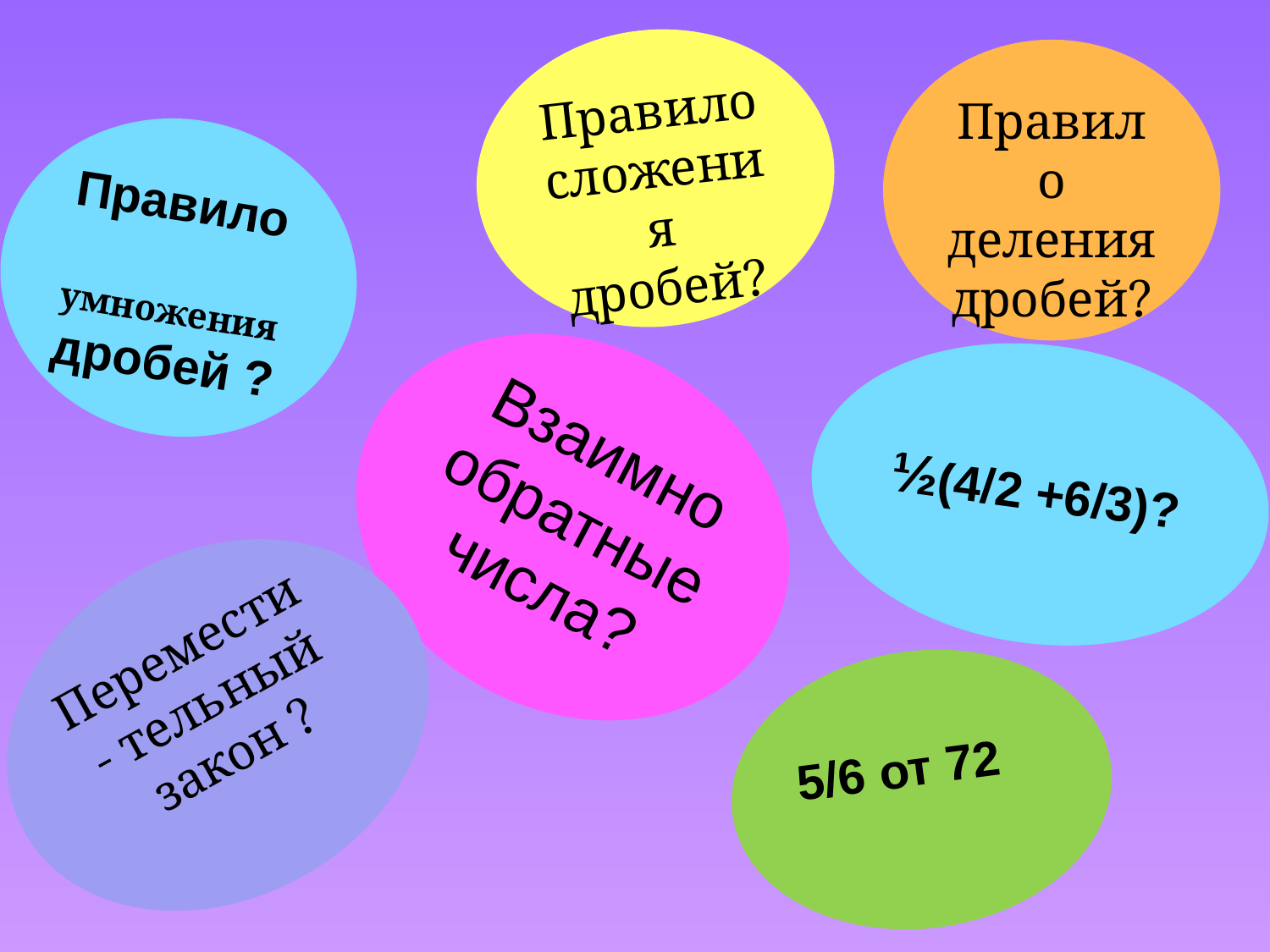

Правило сложения дробей?
Правило
деления
дробей?
Правило
умножения
дробей ?
Взаимно
обратные числа?

½(4/2 +6/3)?
Перемести- тельный закон ?

5/6 от 72